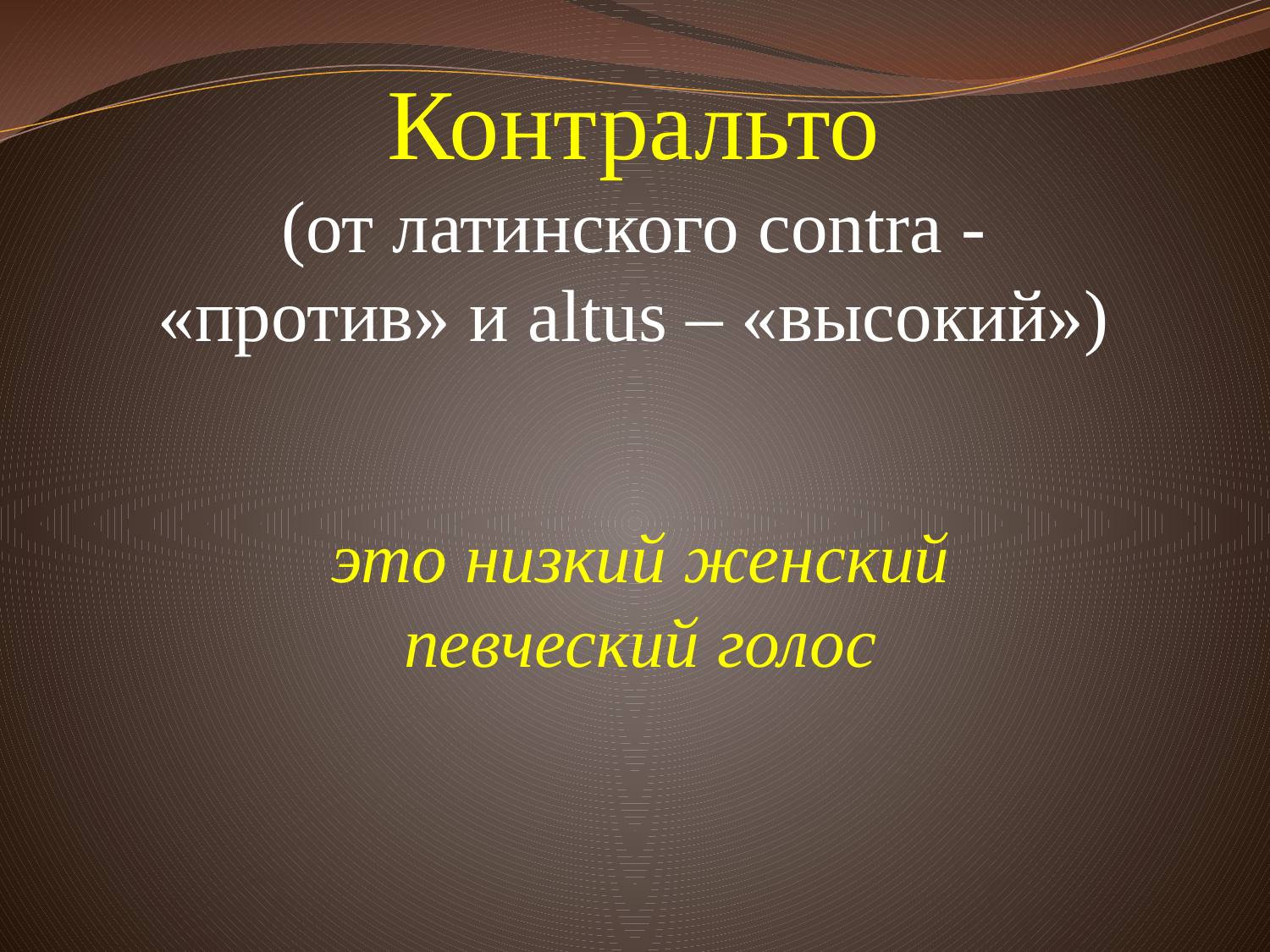

# Контральто (от латинского contra - «против» и altus – «высокий»)
это низкий женский певческий голос